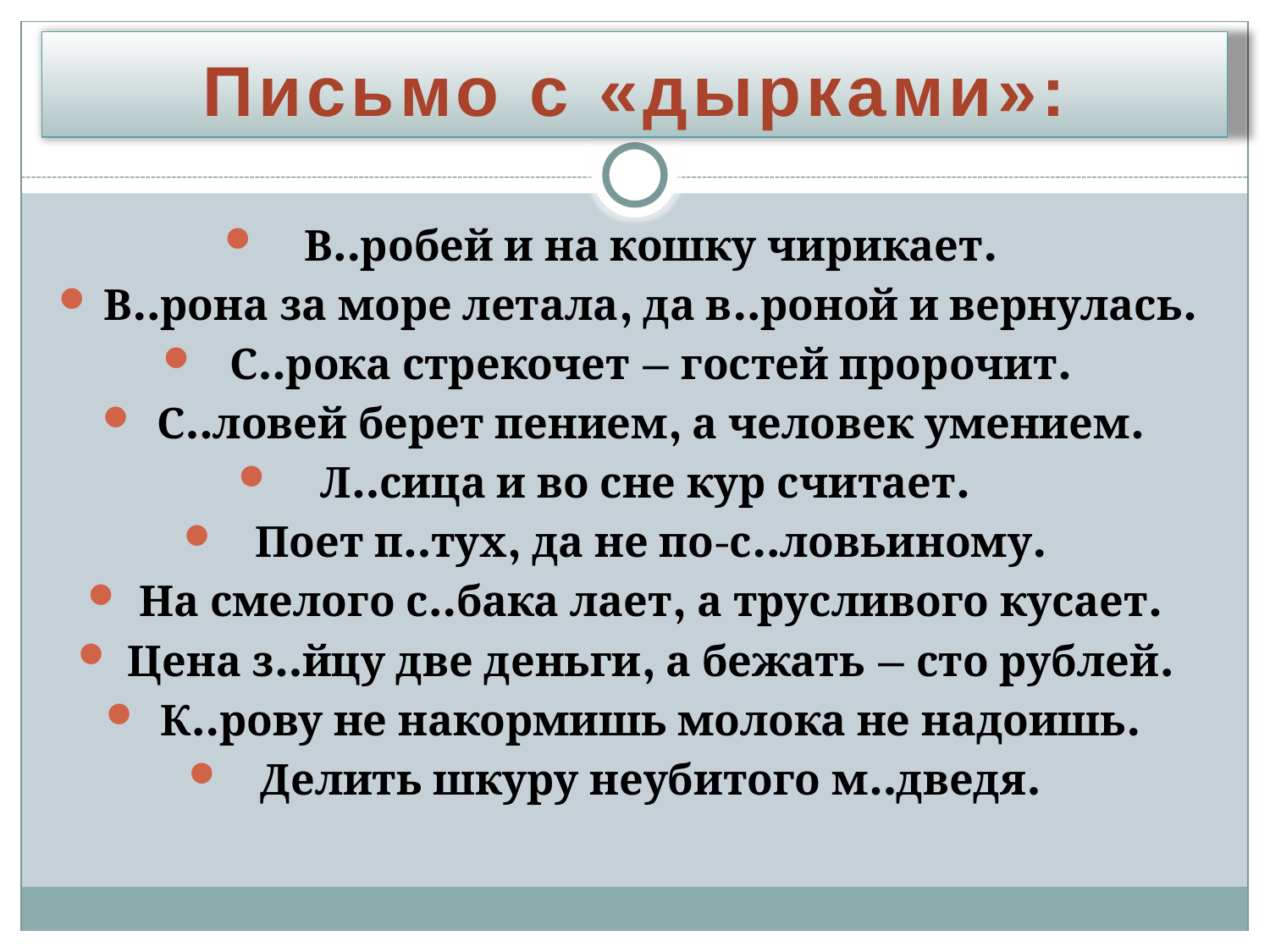

# Письмо с «дырками»:
В..робей и на кошку чирикает.
В..рона за море летала, да в..роной и вернулась.
С..рока стрекочет – гостей пророчит.
С..ловей берет пением, а человек умением.
Л..сица и во сне кур считает.
Поет п..тух, да не по-с..ловьиному.
На смелого с..бака лает, а трусливого кусает.
Цена з..йцу две деньги, а бежать – сто рублей.
К..рову не накормишь молока не надоишь.
Делить шкуру неубитого м..дведя.